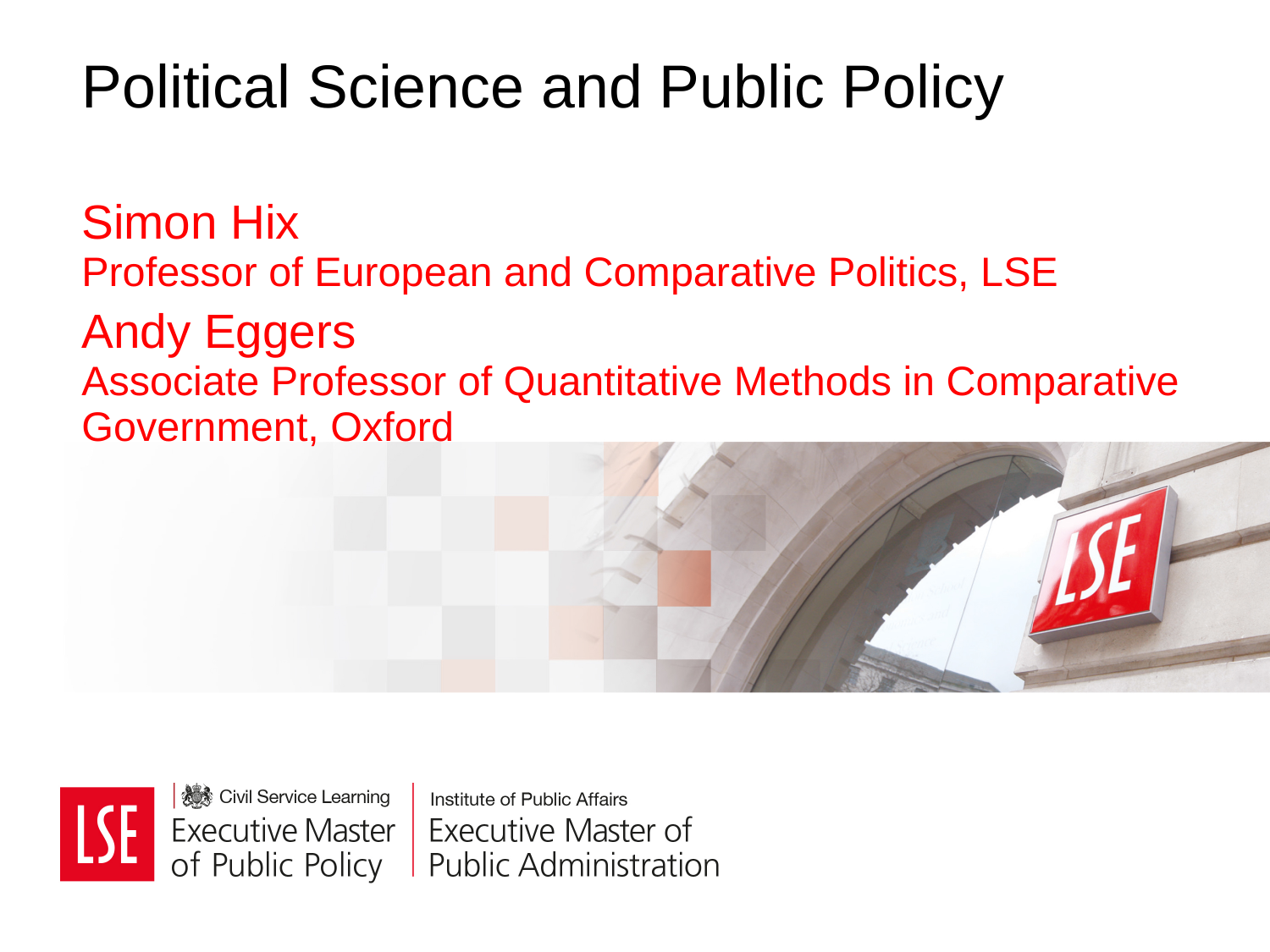

# Political Science and Public Policy
Simon Hix
Professor of European and Comparative Politics, LSE
Andy Eggers
Associate Professor of Quantitative Methods in Comparative Government, Oxford